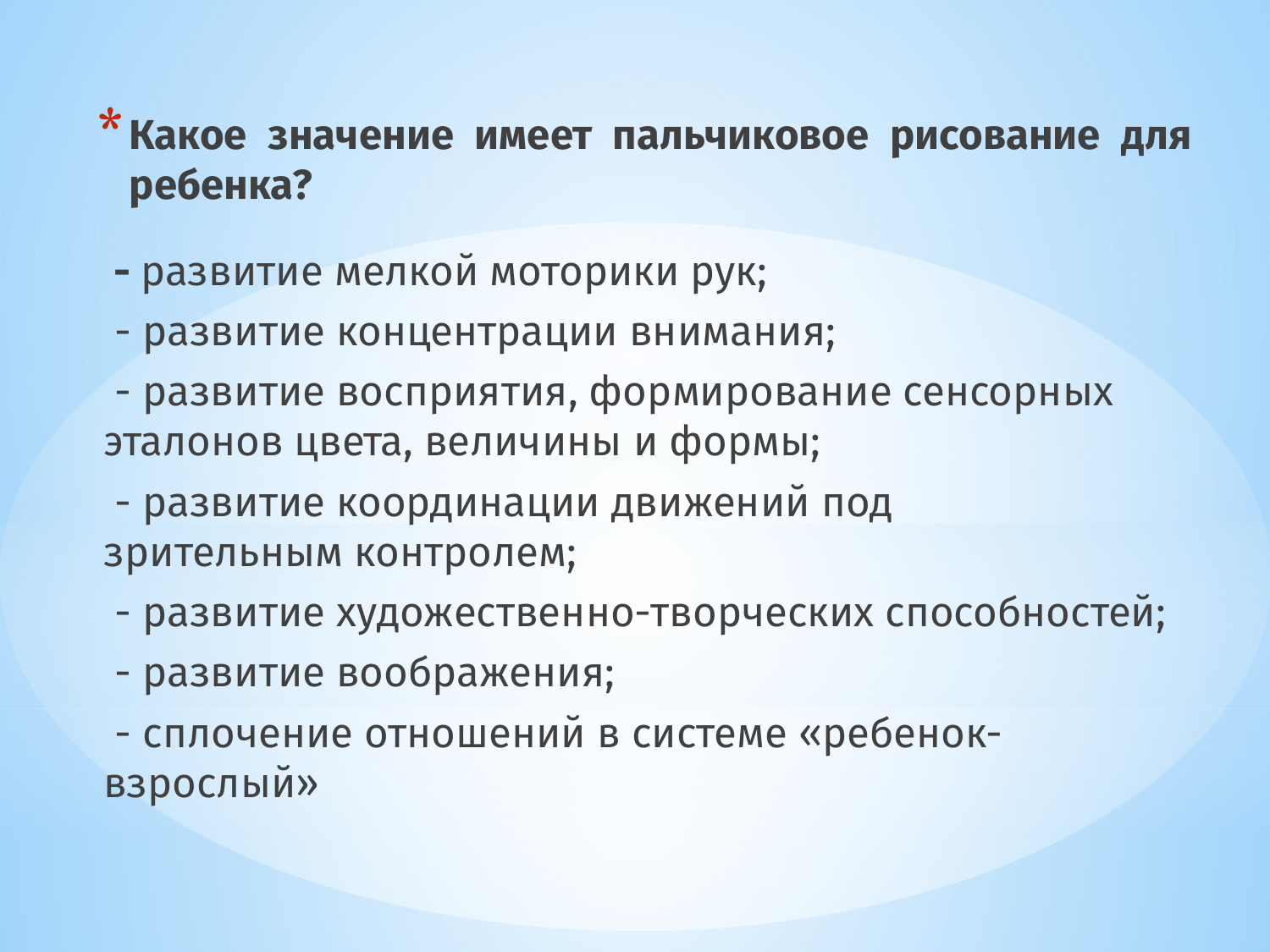

Какое значение имеет пальчиковое рисование для ребенка?

 - развитие мелкой моторики рук;
 - развитие концентрации внимания;
 - развитие восприятия, формирование сенсорных    эталонов цвета, величины и формы;
 - развитие координации движений под                 зрительным контролем;
 - развитие художественно-творческих способностей;
 - развитие воображения;
 - сплочение отношений в системе «ребенок-взрослый»